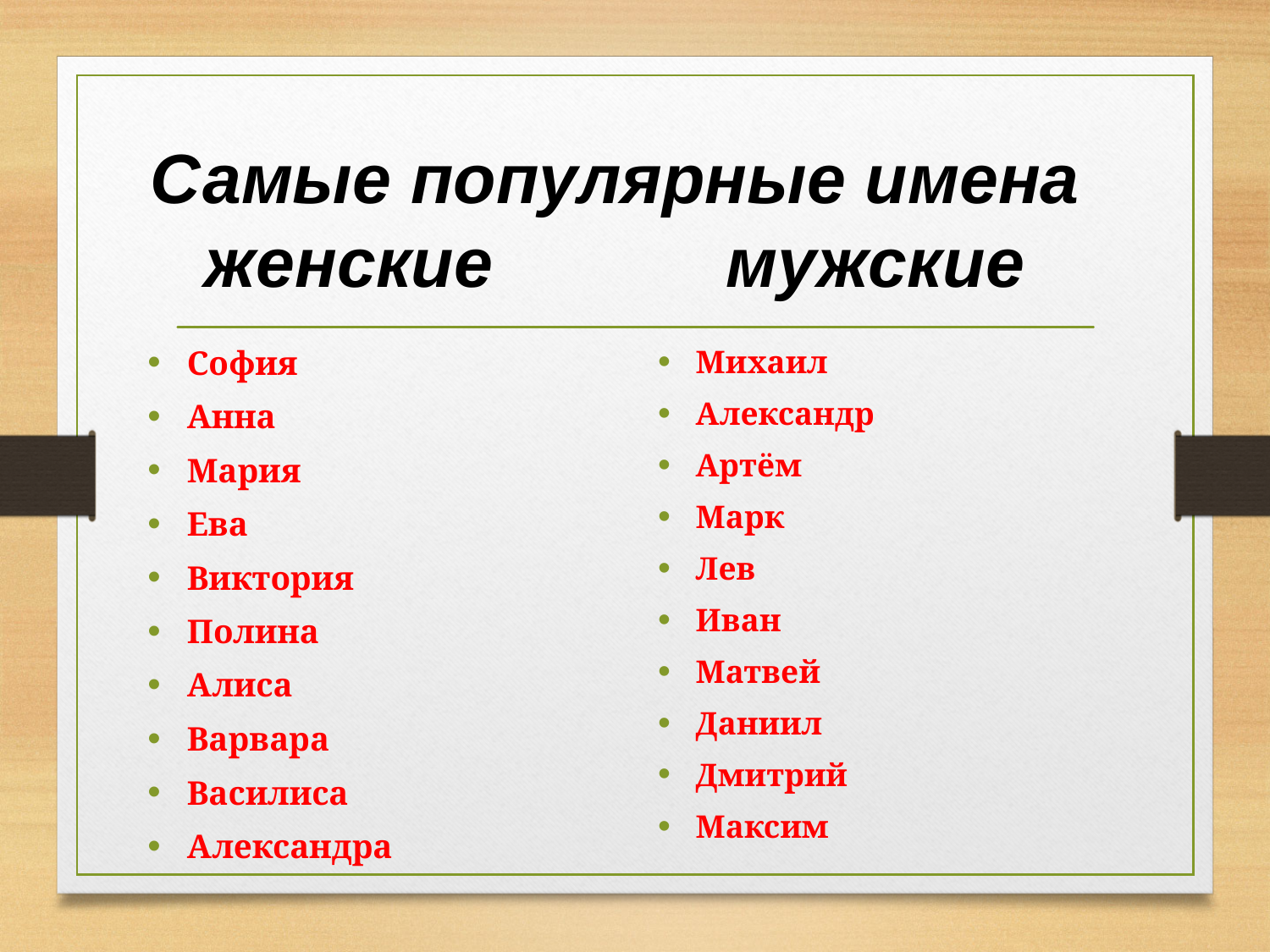

# Самые популярные имена женские            мужские
София
Анна
Мария
Ева
Виктория
Полина
Алиса
Варвара
Василиса
Александра
Михаил
Александр
Артём
Марк
Лев
Иван
Матвей
Даниил
Дмитрий
Максим